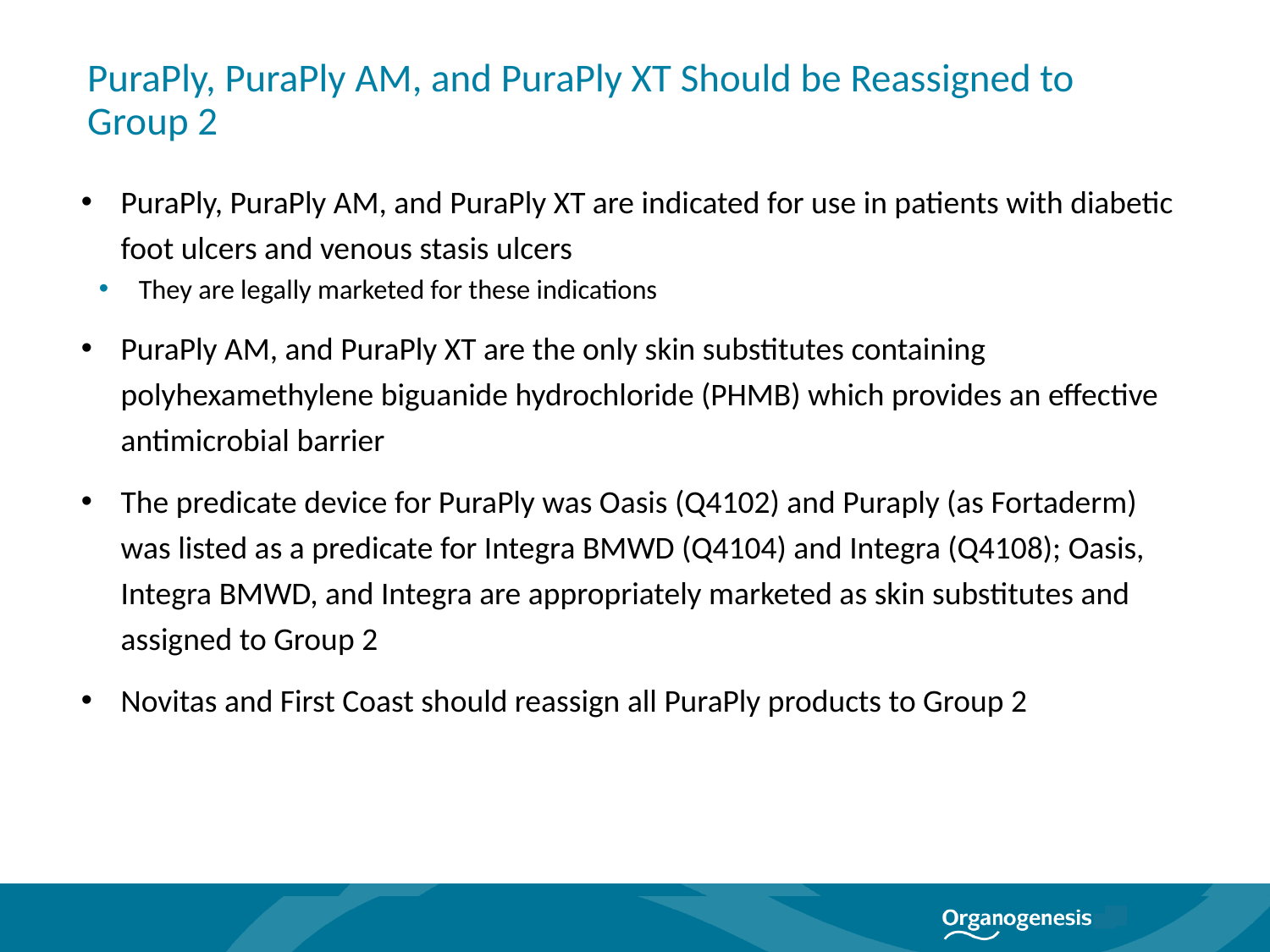

# PuraPly, PuraPly AM, and PuraPly XT Should be Reassigned to Group 2
PuraPly, PuraPly AM, and PuraPly XT are indicated for use in patients with diabetic foot ulcers and venous stasis ulcers
They are legally marketed for these indications
PuraPly AM, and PuraPly XT are the only skin substitutes containing polyhexamethylene biguanide hydrochloride (PHMB) which provides an effective antimicrobial barrier
The predicate device for PuraPly was Oasis (Q4102) and Puraply (as Fortaderm) was listed as a predicate for Integra BMWD (Q4104) and Integra (Q4108); Oasis, Integra BMWD, and Integra are appropriately marketed as skin substitutes and assigned to Group 2
Novitas and First Coast should reassign all PuraPly products to Group 2